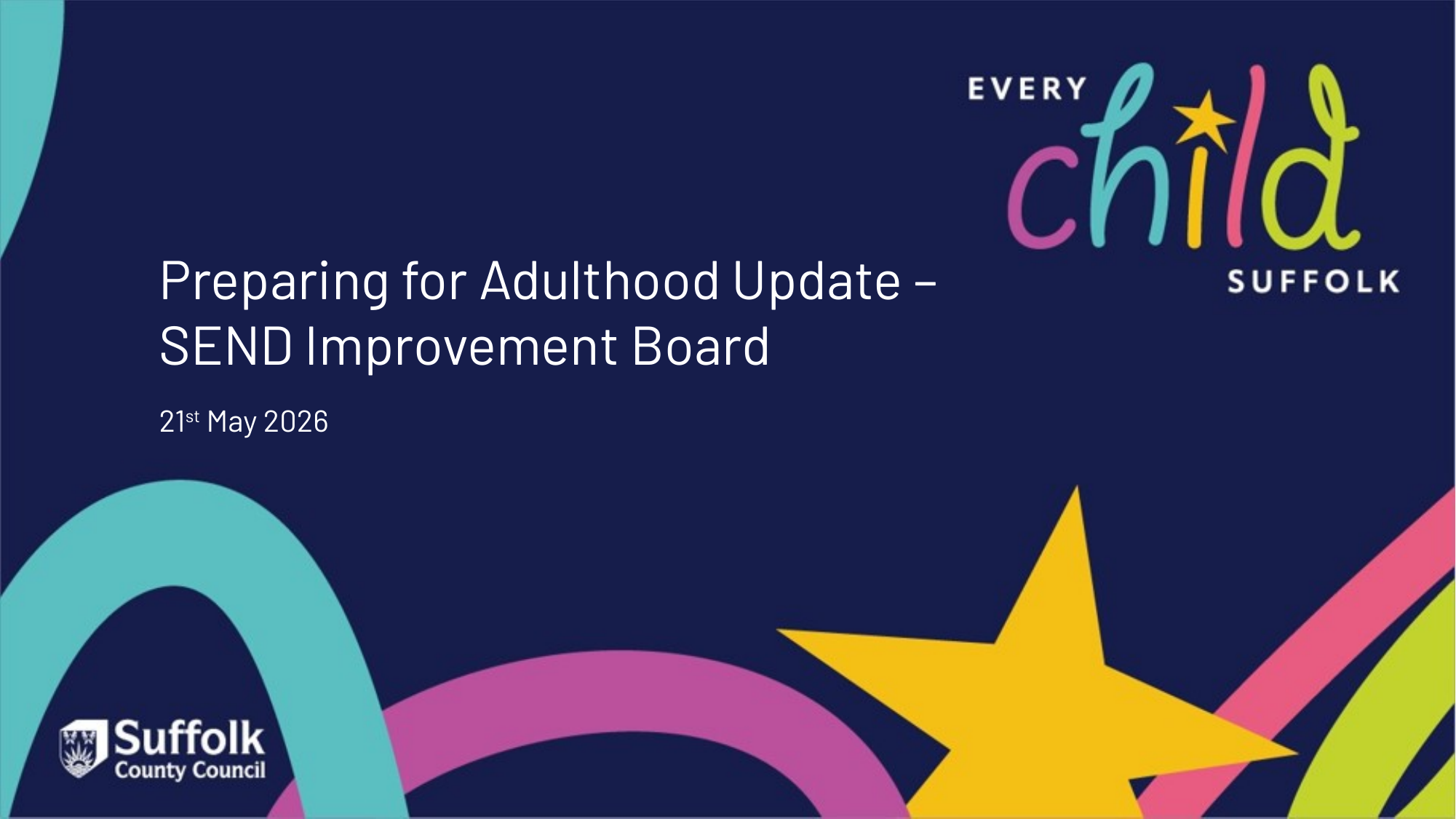

Preparing for Adulthood Update – SEND Improvement Board

21st May 2026